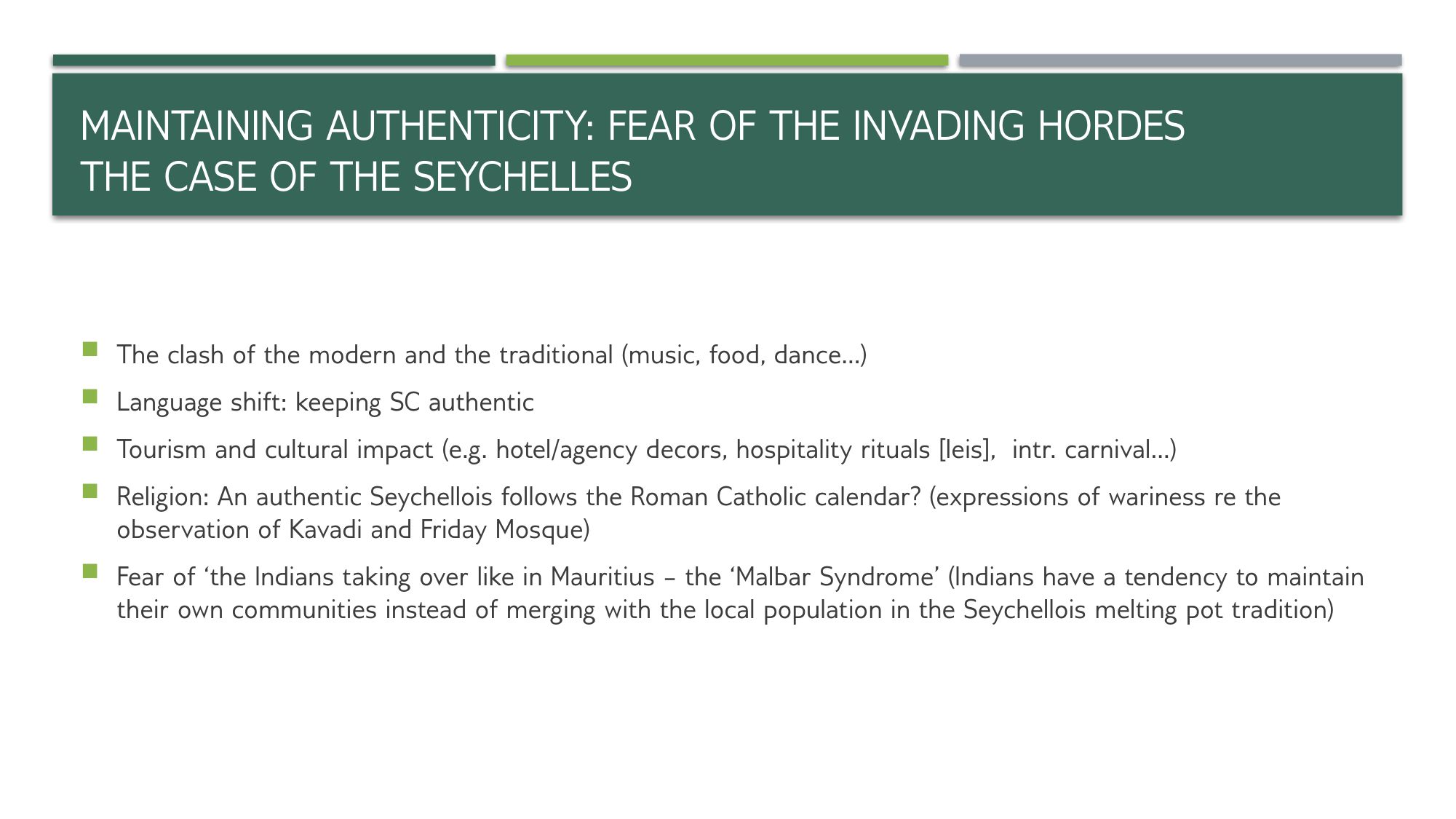

# maintaining authenticity: fear of the invading hordes the case of the Seychelles
The clash of the modern and the traditional (music, food, dance…)
Language shift: keeping SC authentic
Tourism and cultural impact (e.g. hotel/agency decors, hospitality rituals [leis],  intr. carnival…)
Religion: An authentic Seychellois follows the Roman Catholic calendar? (expressions of wariness re the observation of Kavadi and Friday Mosque)
Fear of ‘the Indians taking over like in Mauritius – the ‘Malbar Syndrome’ (Indians have a tendency to maintain their own communities instead of merging with the local population in the Seychellois melting pot tradition)